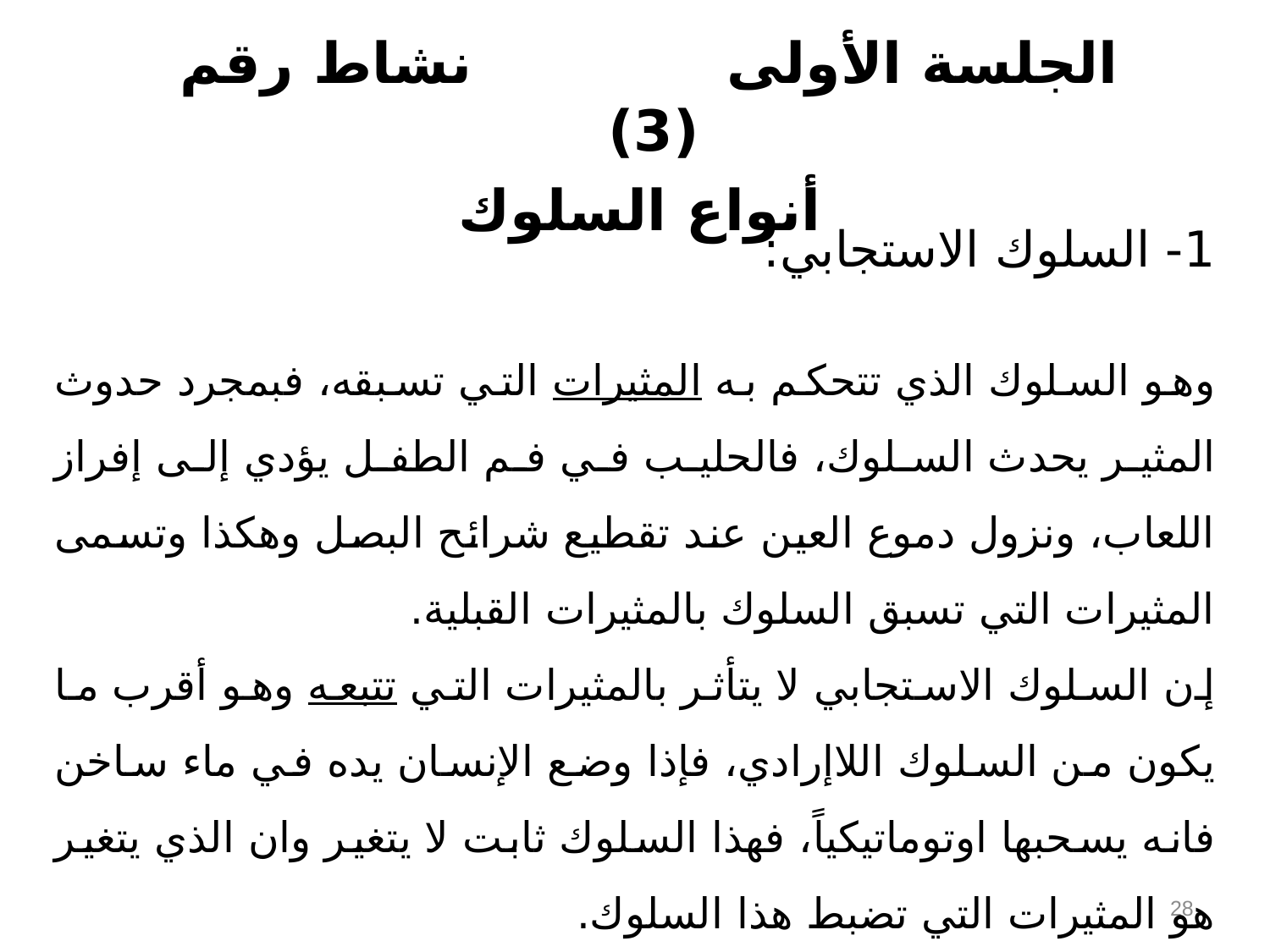

الجلسة الأولى             نشاط رقم (3)
  أنواع السلوك
1- السلوك الاستجابي:

وهو السلوك الذي تتحكم به المثيرات التي تسبقه، فبمجرد حدوث المثير يحدث السلوك، فالحليب في فم الطفل يؤدي إلى إفراز اللعاب، ونزول دموع العين عند تقطيع شرائح البصل وهكذا وتسمى المثيرات التي تسبق السلوك بالمثيرات القبلية.
إن السلوك الاستجابي لا يتأثر بالمثيرات التي تتبعه وهو أقرب ما يكون من السلوك اللاإرادي، فإذا وضع الإنسان يده في ماء ساخن فانه يسحبها اوتوماتيكياً، فهذا السلوك ثابت لا يتغير وان الذي يتغير هو المثيرات التي تضبط هذا السلوك.
28